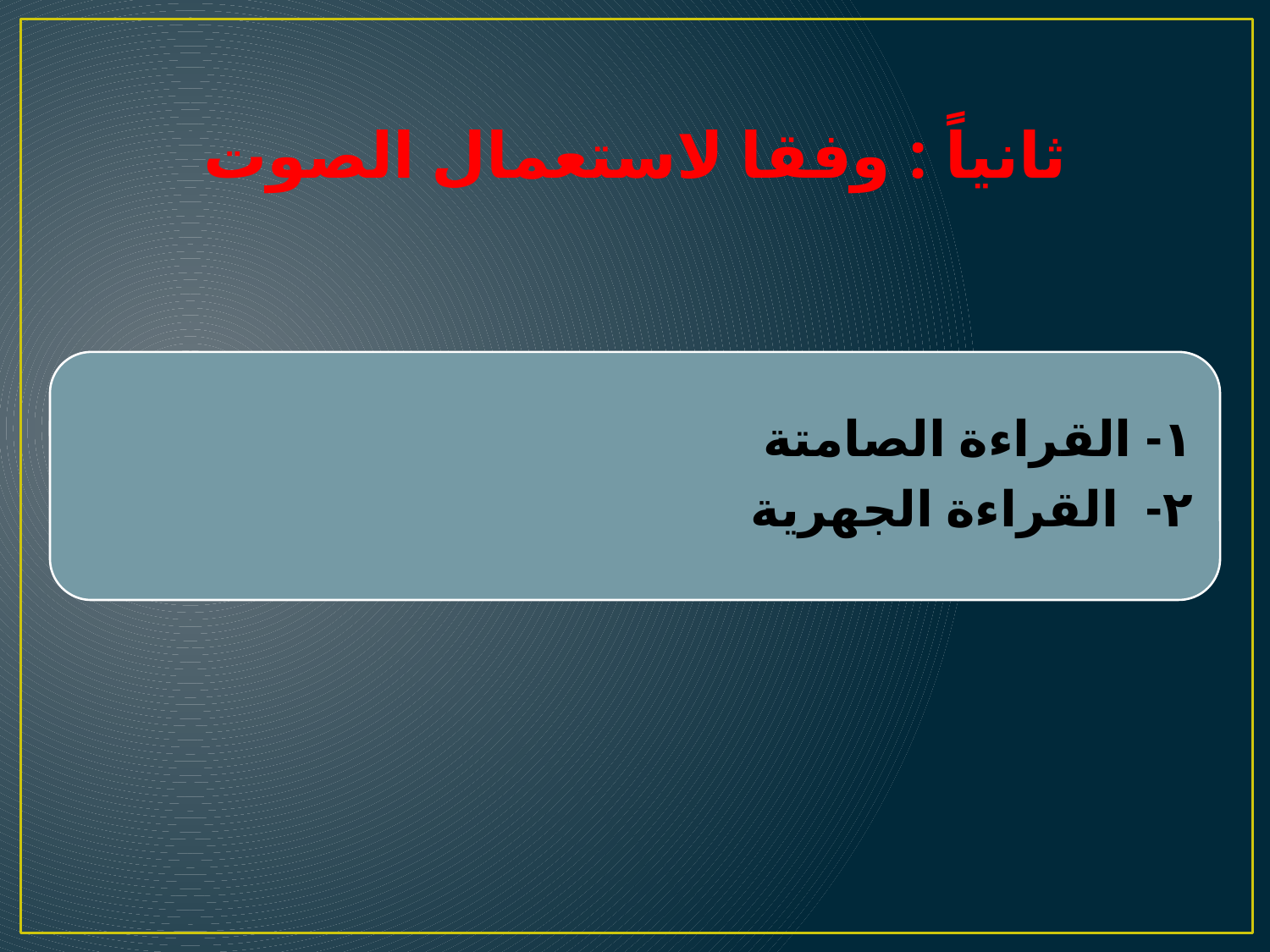

# ثانياً : وفقا لاستعمال الصوت

١- القراءة الصامتة
٢-  القراءة الجهرية